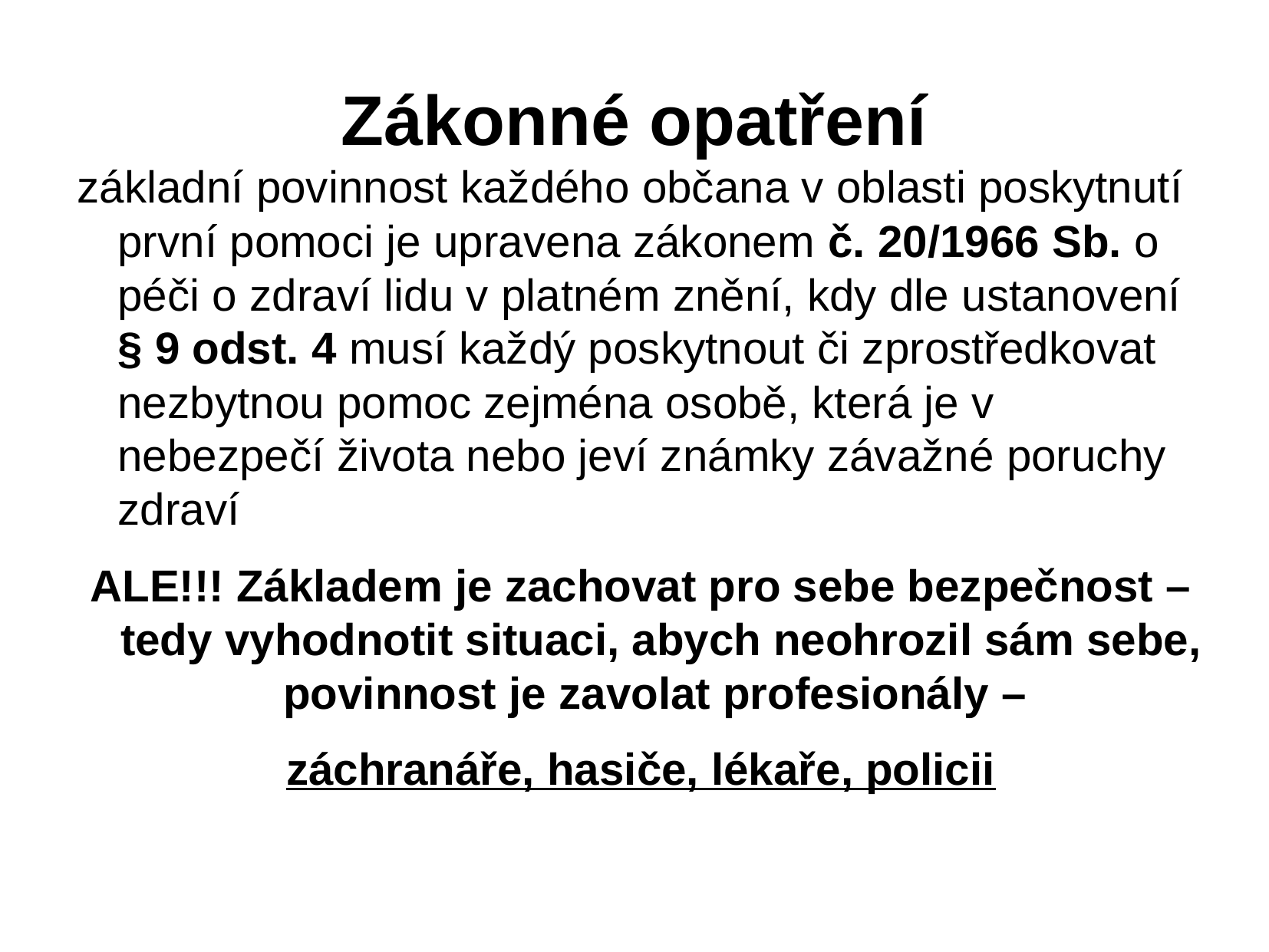

# Zákonné opatření
základní povinnost každého občana v oblasti poskytnutí první pomoci je upravena zákonem č. 20/1966 Sb. o péči o zdraví lidu v platném znění, kdy dle ustanovení § 9 odst. 4 musí každý poskytnout či zprostředkovat nezbytnou pomoc zejména osobě, která je v nebezpečí života nebo jeví známky závažné poruchy zdraví
ALE!!! Základem je zachovat pro sebe bezpečnost – tedy vyhodnotit situaci, abych neohrozil sám sebe, povinnost je zavolat profesionály –
záchranáře, hasiče, lékaře, policii